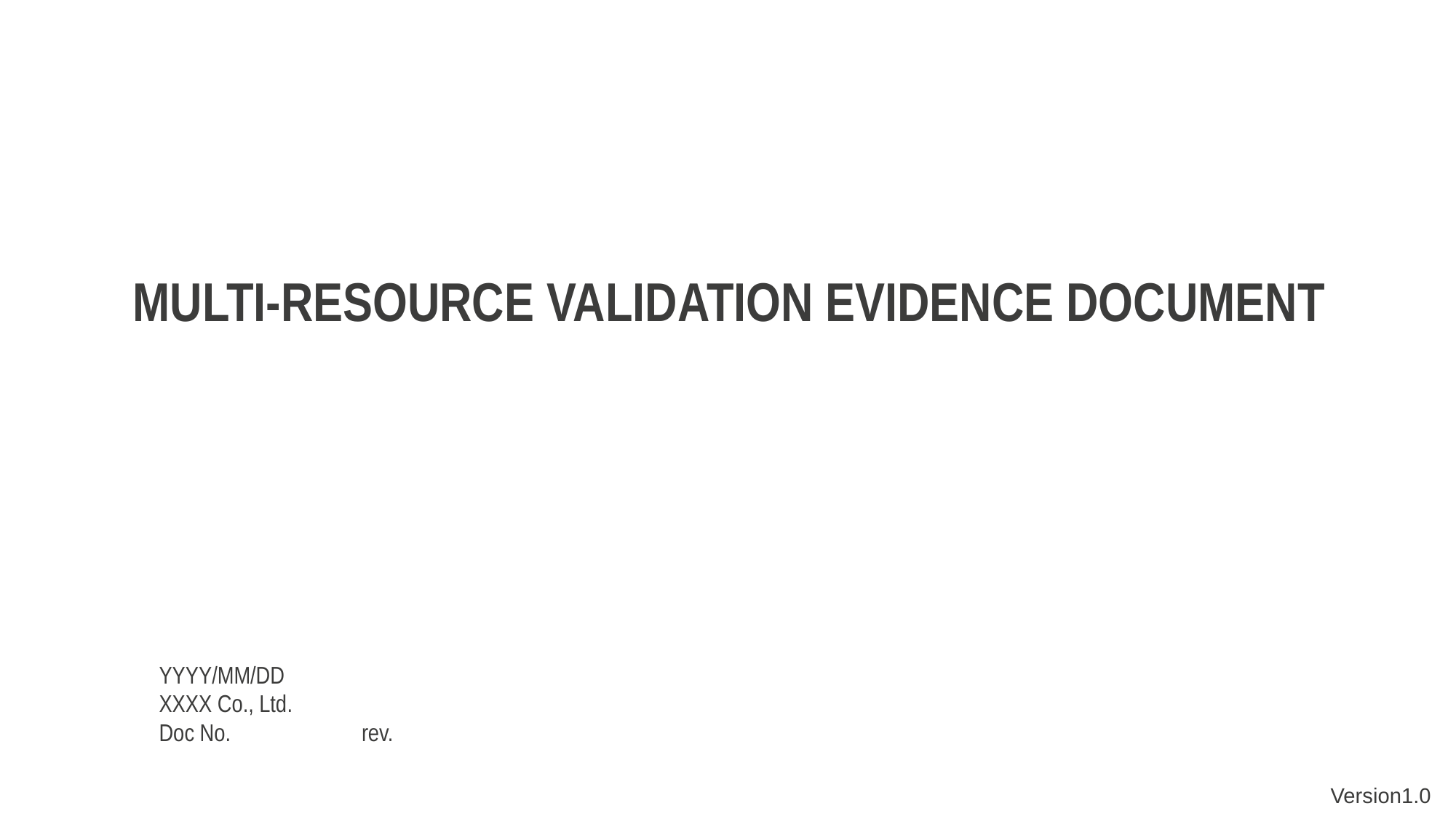

Multi-resource validation evidence document
Yyyy/mm/dd
XXXX Co., Ltd.
Doc No.                        rev.
Version1.0